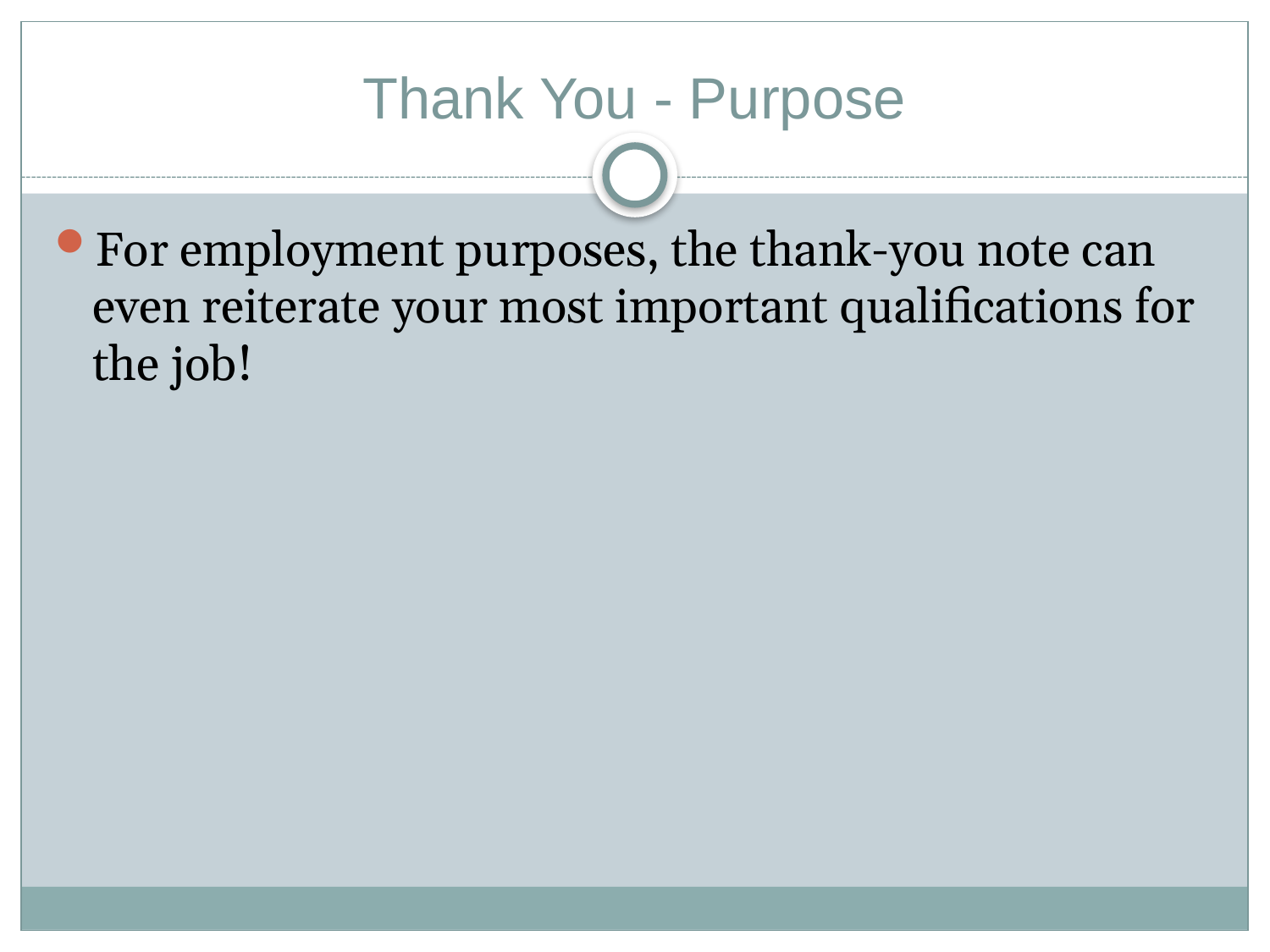

# Thank You - Purpose
For employment purposes, the thank-you note can even reiterate your most important qualifications for the job!